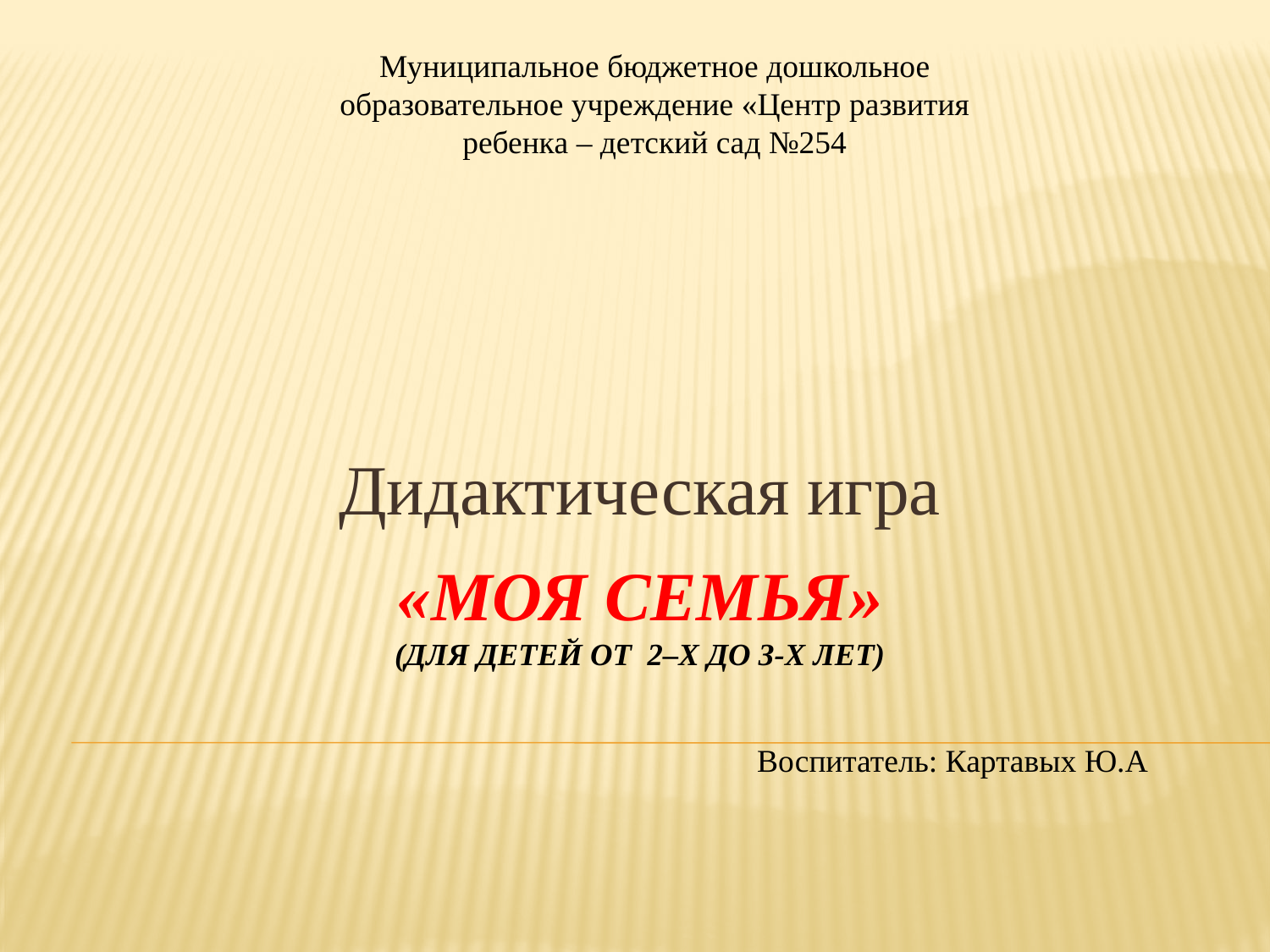

Муниципальное бюджетное дошкольное образовательное учреждение «Центр развития ребенка – детский сад №254

Дидактическая игра
# «МОЯ СЕМЬЯ» (для детей от  2–х до з-х лет)
Воспитатель: Картавых Ю.А